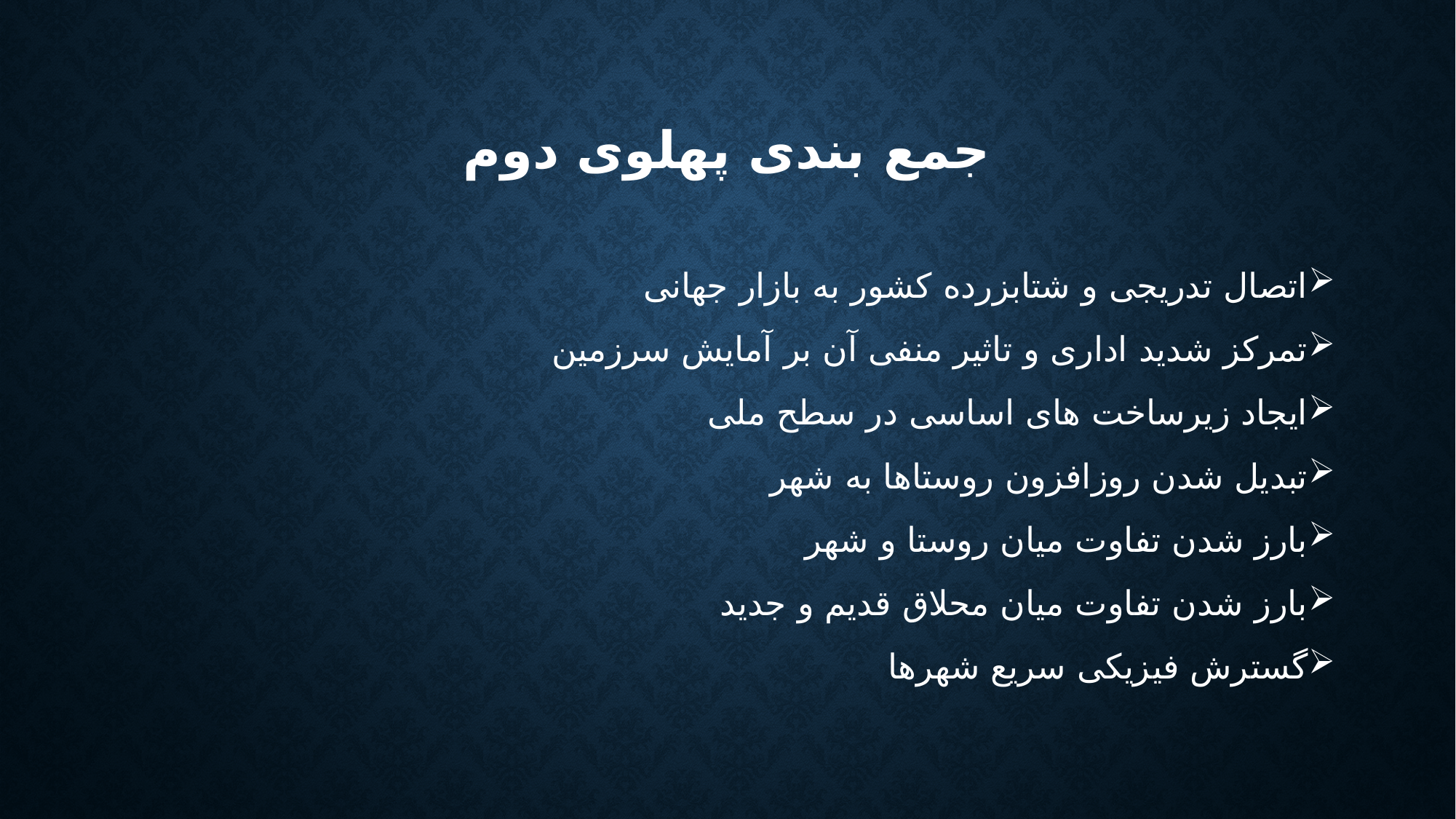

# جمع بندی پهلوی دوم
اتصال تدریجی و شتابزرده کشور به بازار جهانی
تمرکز شدید اداری و تاثیر منفی آن بر آمایش سرزمین
ایجاد زیرساخت های اساسی در سطح ملی
تبدیل شدن روزافزون روستاها به شهر
بارز شدن تفاوت میان روستا و شهر
بارز شدن تفاوت میان محلاق قدیم و جدید
گسترش فیزیکی سریع شهرها